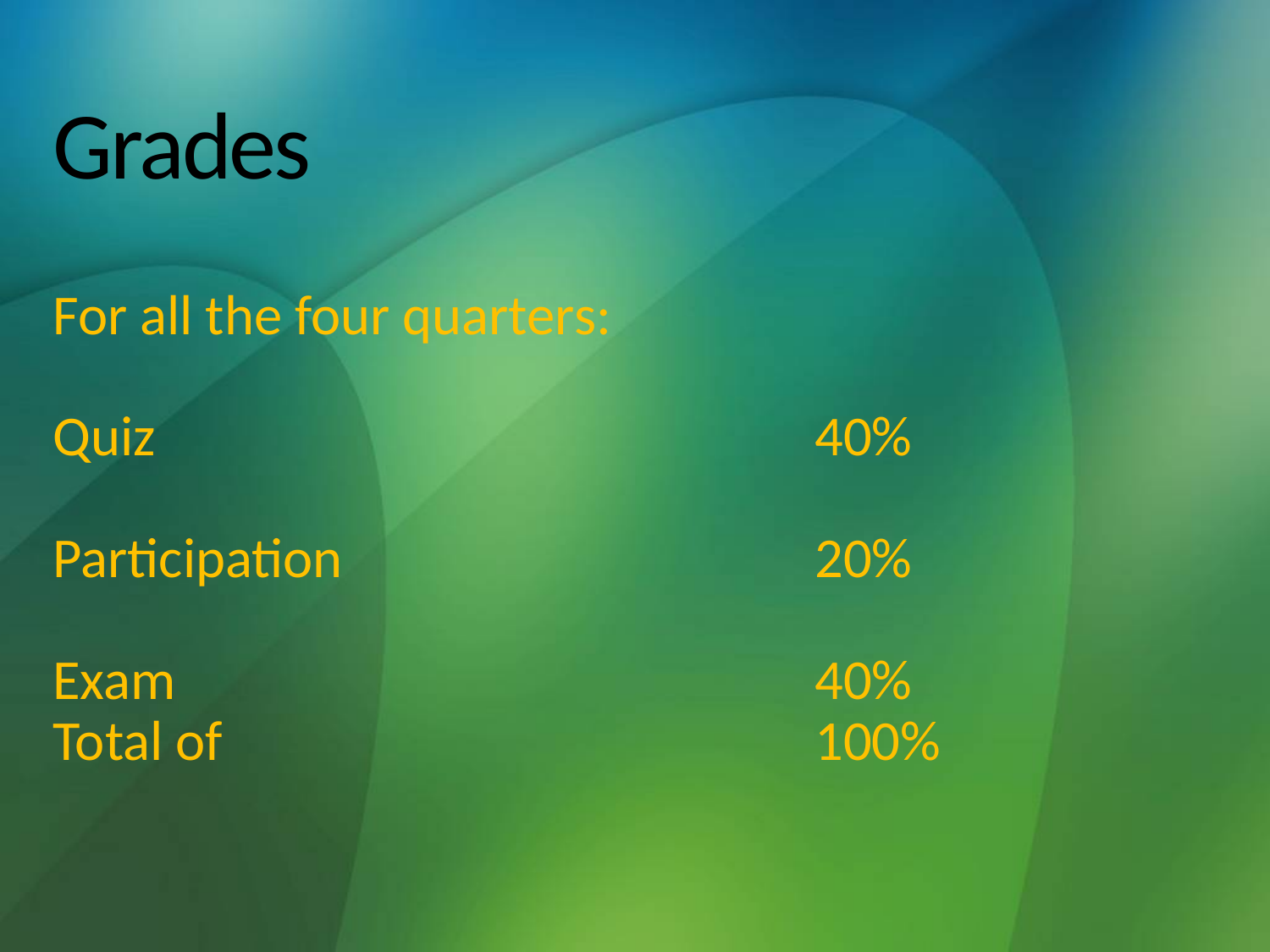

# Grades
For all the four quarters:

Quiz						40%

Participation 				20%

Exam						40%
Total of					100%